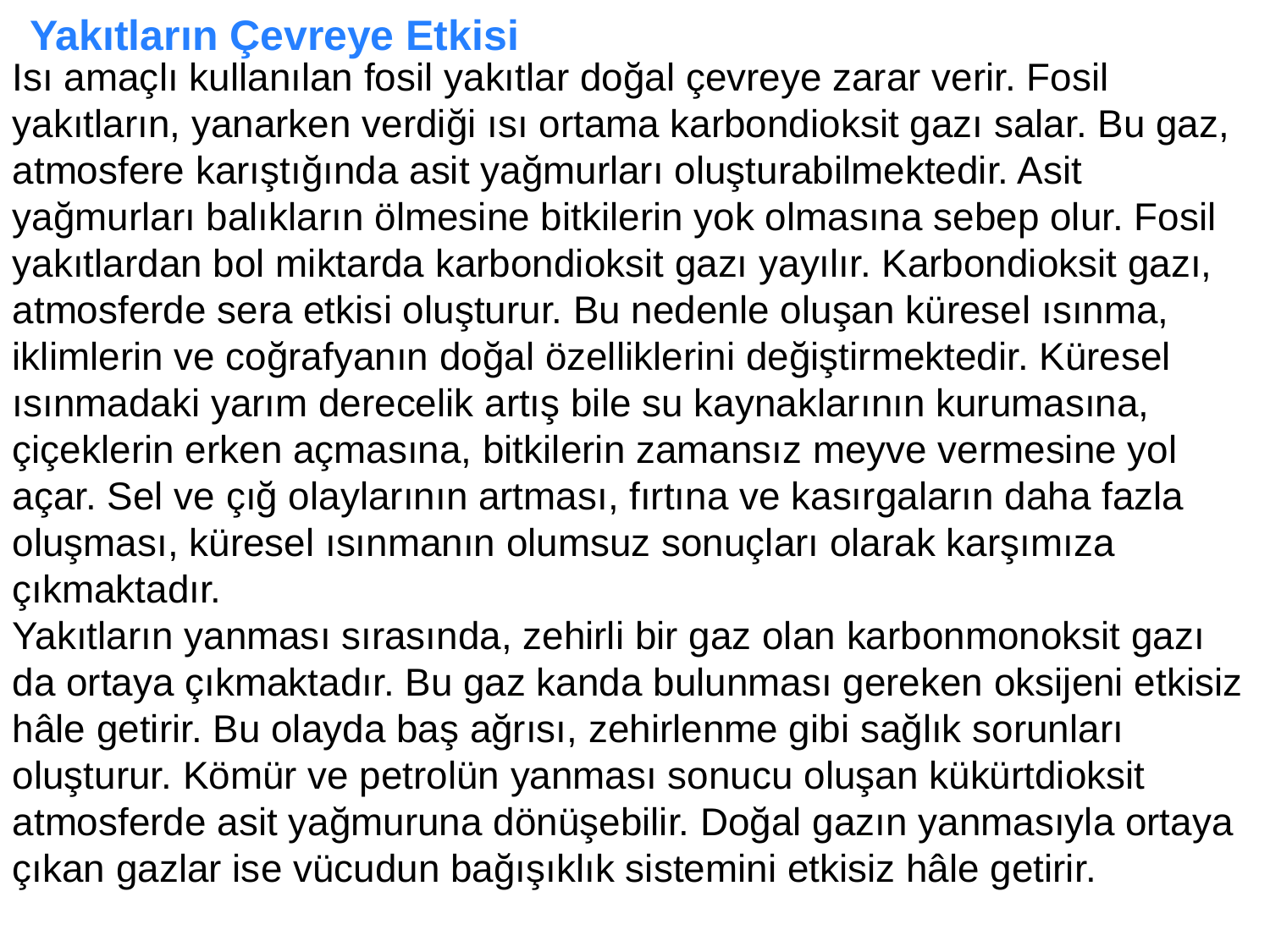

Yakıtların Çevreye Etkisi
Isı amaçlı kullanılan fosil yakıtlar doğal çevreye zarar verir. Fosil yakıtların, yanarken verdiği ısı ortama karbondioksit gazı salar. Bu gaz, atmosfere karıştığında asit yağmurları oluşturabilmektedir. Asit yağmurları balıkların ölmesine bitkilerin yok olmasına sebep olur. Fosil yakıtlardan bol miktarda karbondioksit gazı yayılır. Karbondioksit gazı, atmosferde sera etkisi oluşturur. Bu nedenle oluşan küresel ısınma, iklimlerin ve coğrafyanın doğal özelliklerini değiştirmektedir. Küresel ısınmadaki yarım derecelik artış bile su kaynaklarının kurumasına, çiçeklerin erken açmasına, bitkilerin zamansız meyve vermesine yol açar. Sel ve çığ olaylarının artması, fırtına ve kasırgaların daha fazla oluşması, küresel ısınmanın olumsuz sonuçları olarak karşımıza çıkmaktadır.
Yakıtların yanması sırasında, zehirli bir gaz olan karbonmonoksit gazı da ortaya çıkmaktadır. Bu gaz kanda bulunması gereken oksijeni etkisiz hâle getirir. Bu olayda baş ağrısı, zehirlenme gibi sağlık sorunları oluşturur. Kömür ve petrolün yanması sonucu oluşan kükürtdioksit atmosferde asit yağmuruna dönüşebilir. Doğal gazın yanmasıyla ortaya çıkan gazlar ise vücudun bağışıklık sistemini etkisiz hâle getirir.